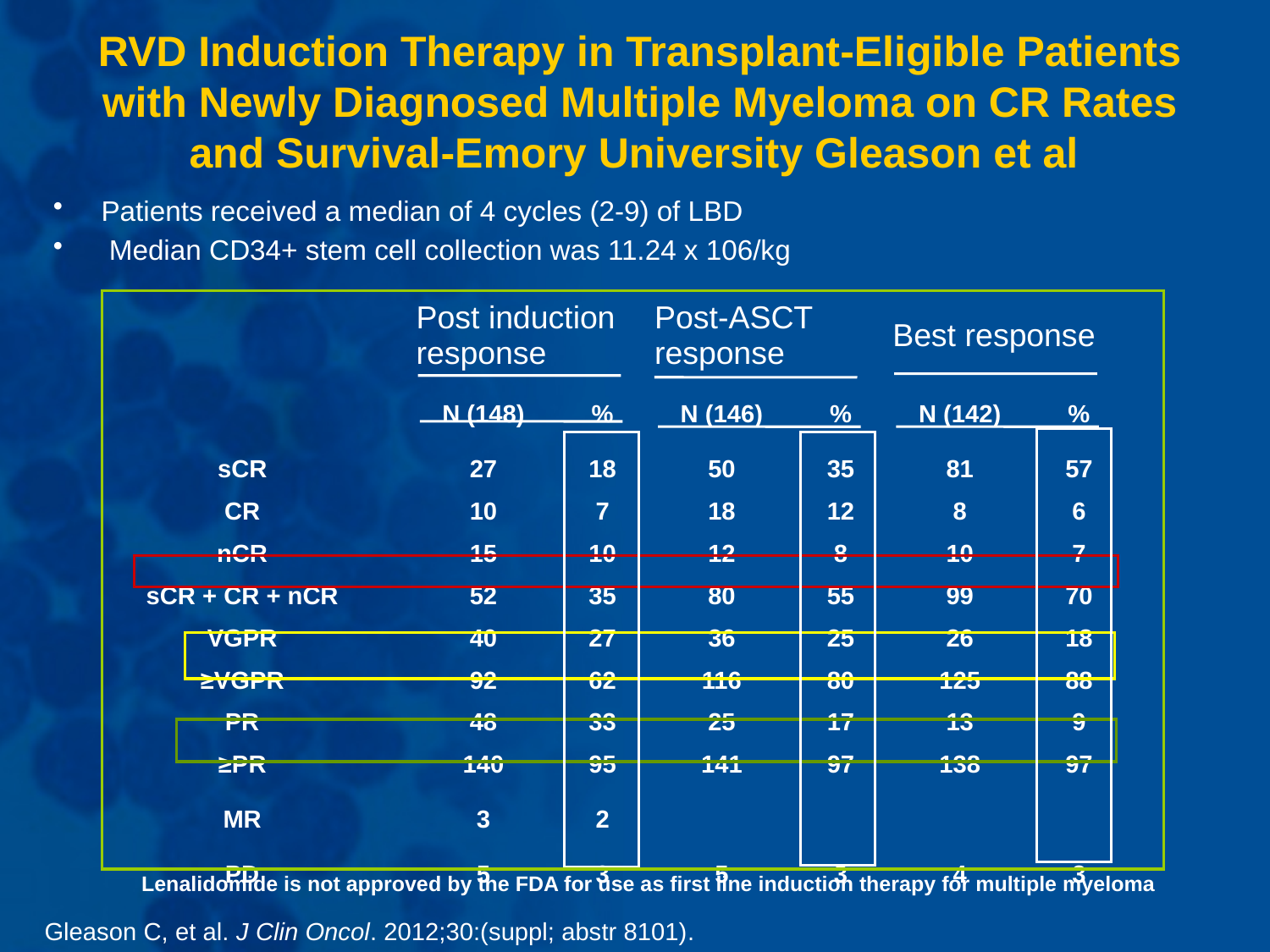

RVD Induction Therapy in Transplant-Eligible Patients with Newly Diagnosed Multiple Myeloma on CR Rates and Survival-Emory University Gleason et al

Patients received a median of 4 cycles (2-9) of LBD
 Median CD34+ stem cell collection was 11.24 x 106/kg

|  | Post induction response |  | Post-ASCT response |  | Best response |  |
| --- | --- | --- | --- | --- | --- | --- |
|  | N (148) | % | N (146) | % | N (142) | % |
| sCR | 27 | 18 | 50 | 35 | 81 | 57 |
| CR | 10 | 7 | 18 | 12 | 8 | 6 |
| nCR | 15 | 10 | 12 | 8 | 10 | 7 |
| sCR + CR + nCR | 52 | 35 | 80 | 55 | 99 | 70 |
| VGPR | 40 | 27 | 36 | 25 | 26 | 18 |
| ≥VGPR | 92 | 62 | 116 | 80 | 125 | 88 |
| PR | 48 | 33 | 25 | 17 | 13 | 9 |
| ≥PR | 140 | 95 | 141 | 97 | 138 | 97 |
| MR | 3 | 2 |  |  |  |  |
| PD | 5 | 3 | 5 | 3 | 4 | 3 |

Lenalidomide is not approved by the FDA for use as first line induction therapy for multiple myeloma
Gleason C, et al. J Clin Oncol. 2012;30:(suppl; abstr 8101).